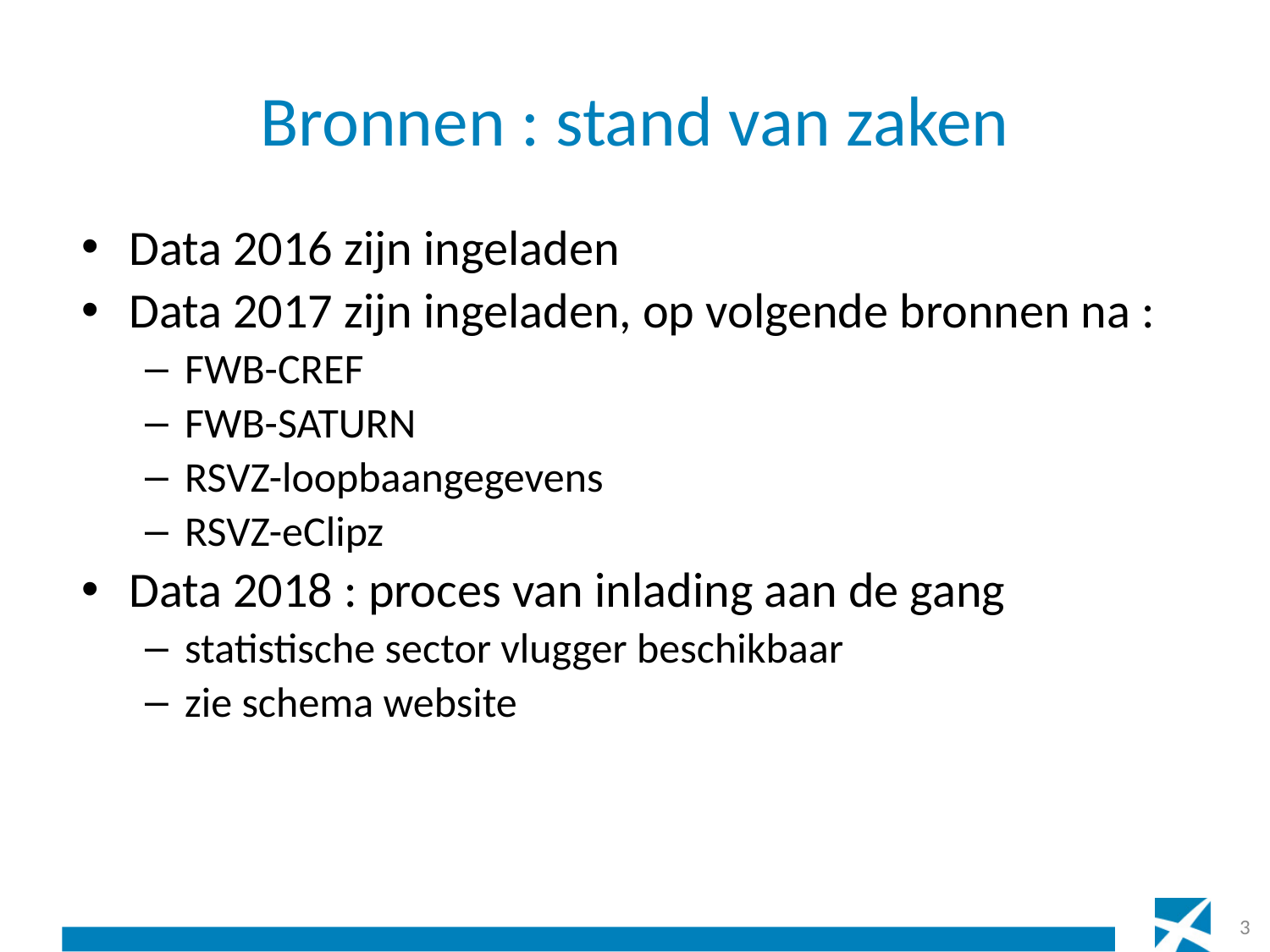

# Bronnen : stand van zaken
Data 2016 zijn ingeladen
Data 2017 zijn ingeladen, op volgende bronnen na :
FWB-CREF
FWB-SATURN
RSVZ-loopbaangegevens
RSVZ-eClipz
Data 2018 : proces van inlading aan de gang
statistische sector vlugger beschikbaar
zie schema website

3